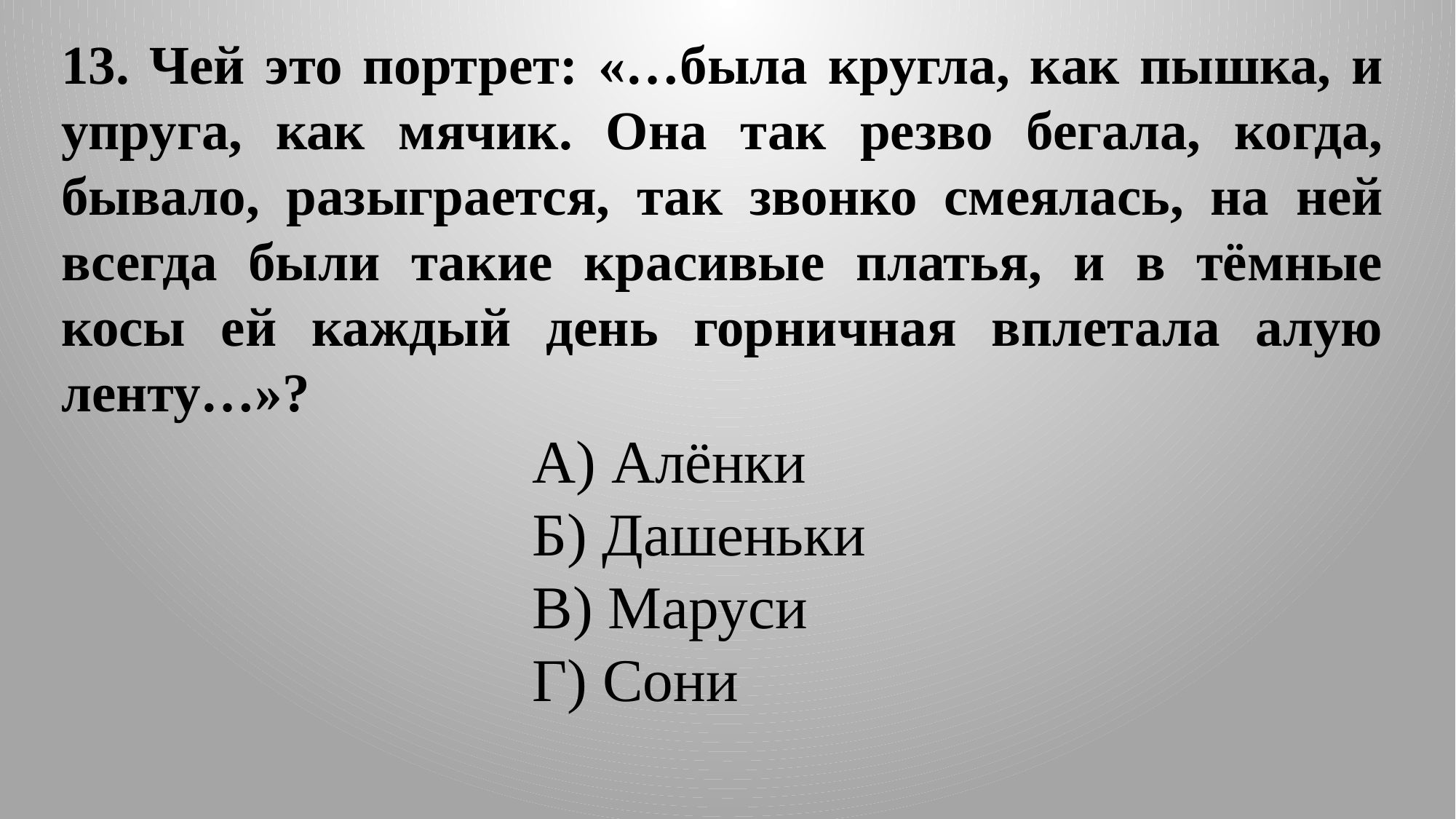

13. Чей это портрет: «…была кругла, как пышка, и упруга, как мячик. Она так резво бегала, когда, бывало, разыграется, так звонко смеялась, на ней всегда были такие красивые платья, и в тёмные косы ей каждый день горничная вплетала алую ленту…»?
А) Алёнки
Б) Дашеньки
В) Маруси
Г) Сони